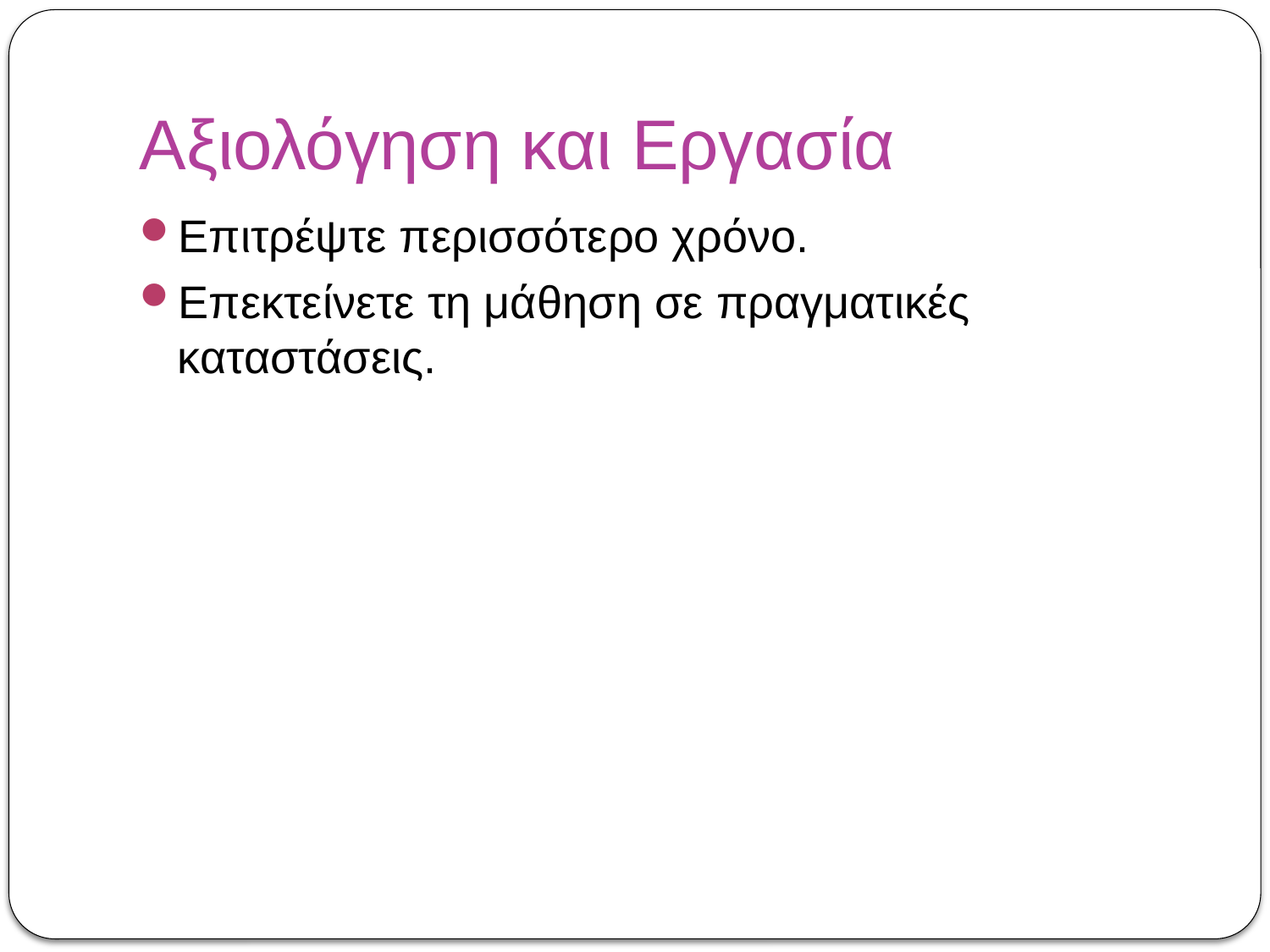

# Αξιολόγηση και Εργασία
Επιτρέψτε περισσότερο χρόνο.
Επεκτείνετε τη μάθηση σε πραγματικές καταστάσεις.